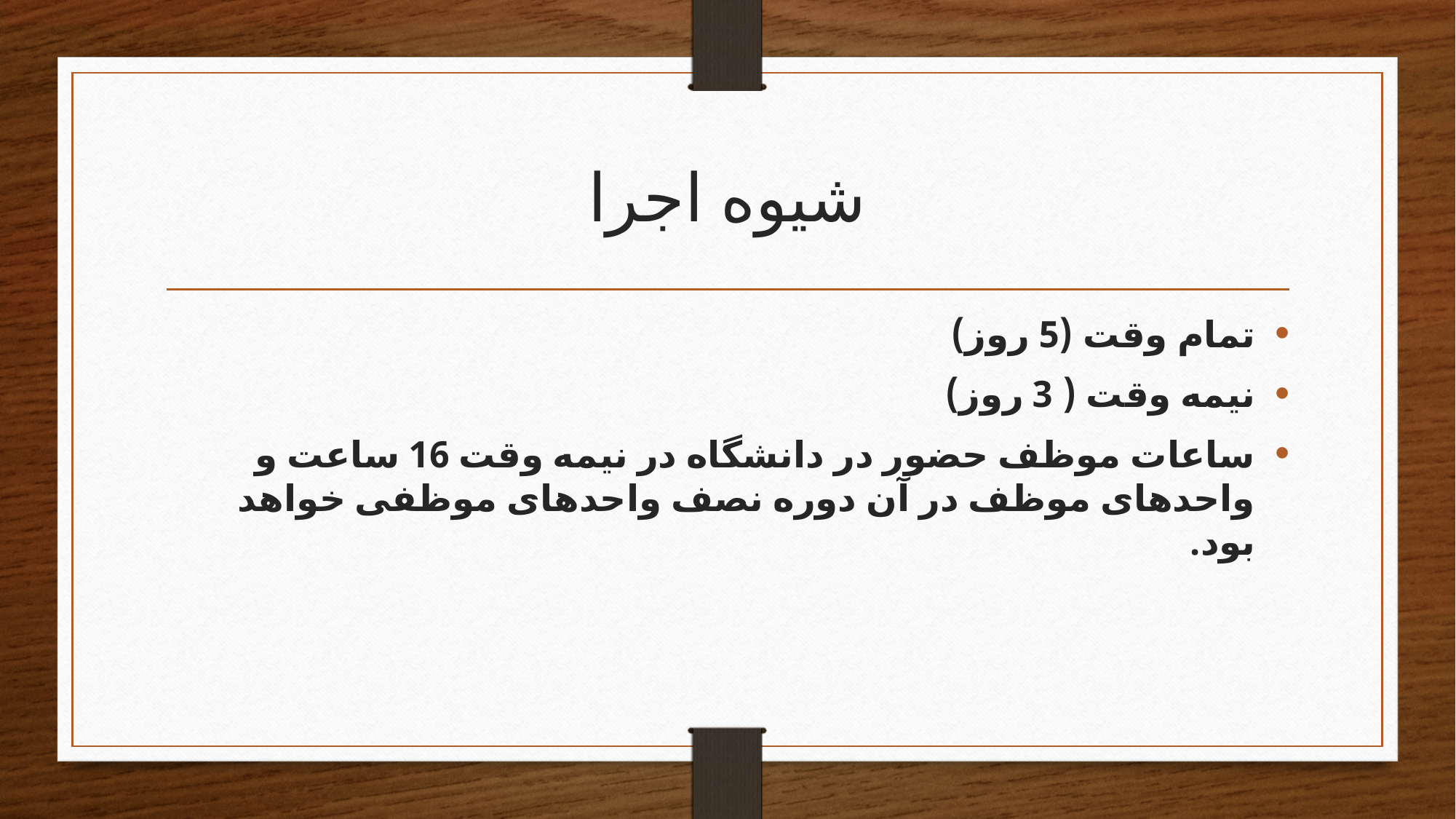

# شیوه اجرا
تمام وقت (5 روز)
نیمه وقت ( 3 روز)
ساعات موظف حضور در دانشگاه در نیمه وقت 16 ساعت و واحدهای موظف در آن دوره نصف واحدهای موظفی خواهد بود.